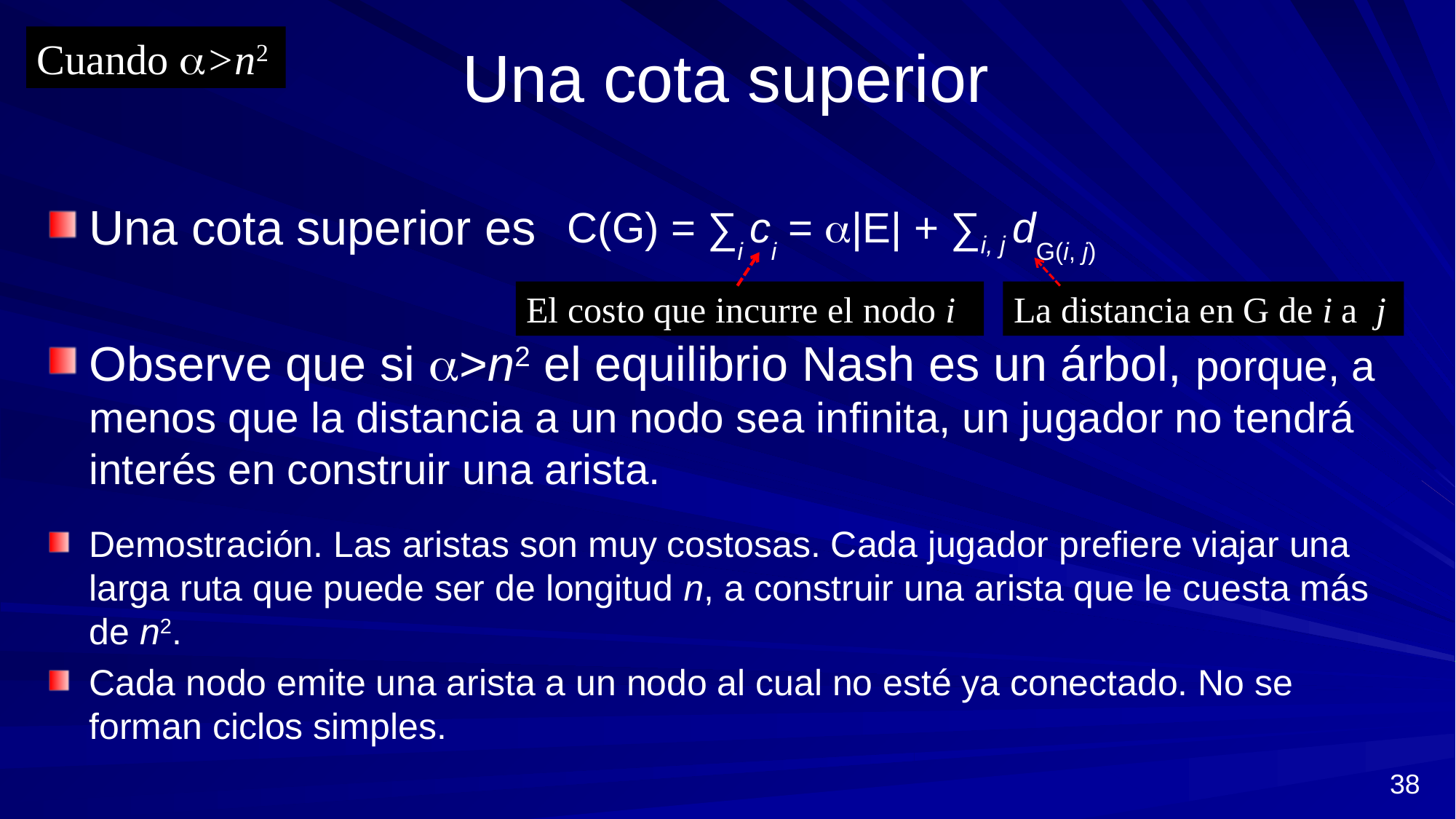

# Una cota superior
Cuando α>n2
Una cota superior es

Observe que si α>n2 el equilibrio Nash es un árbol, porque, a menos que la distancia a un nodo sea infinita, un jugador no tendrá interés en construir una arista.

Demostración. Las aristas son muy costosas. Cada jugador prefiere viajar una larga ruta que puede ser de longitud n, a construir una arista que le cuesta más de n2.
Cada nodo emite una arista a un nodo al cual no esté ya conectado. No se forman ciclos simples.
C(G) = ∑i ci = α|E| + ∑i, j dG(i, j)
El costo que incurre el nodo i
La distancia en G de i a  j
38